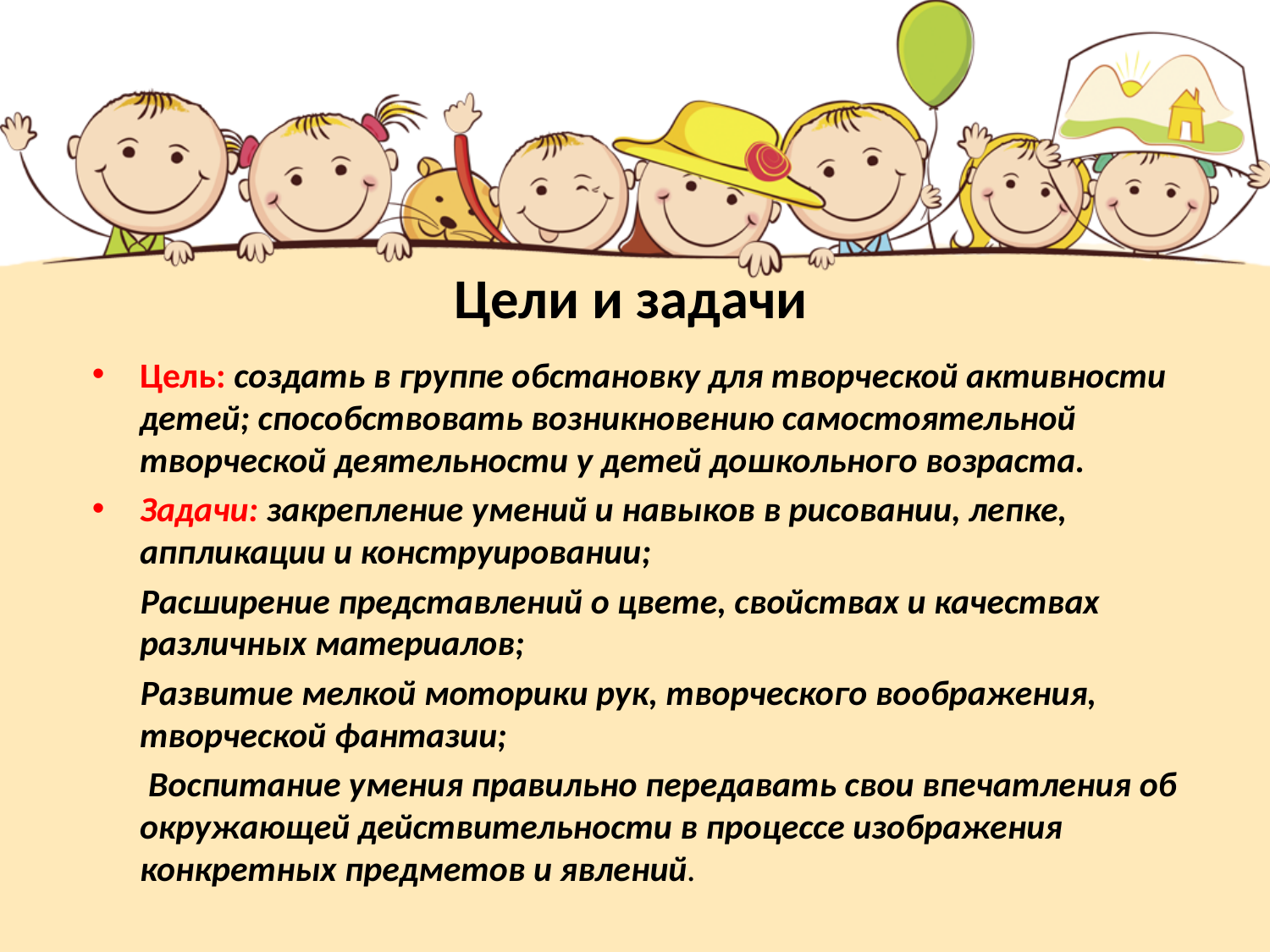

# Цели и задачи
Цель: создать в группе обстановку для творческой активности детей; способствовать возникновению самостоятельной творческой деятельности у детей дошкольного возраста.
Задачи: закрепление умений и навыков в рисовании, лепке, аппликации и конструировании;
      Расширение представлений о цвете, свойствах и качествах различных материалов;
      Развитие мелкой моторики рук, творческого воображения, творческой фантазии;
       Воспитание умения правильно передавать свои впечатления об окружающей действительности в процессе изображения конкретных предметов и явлений.